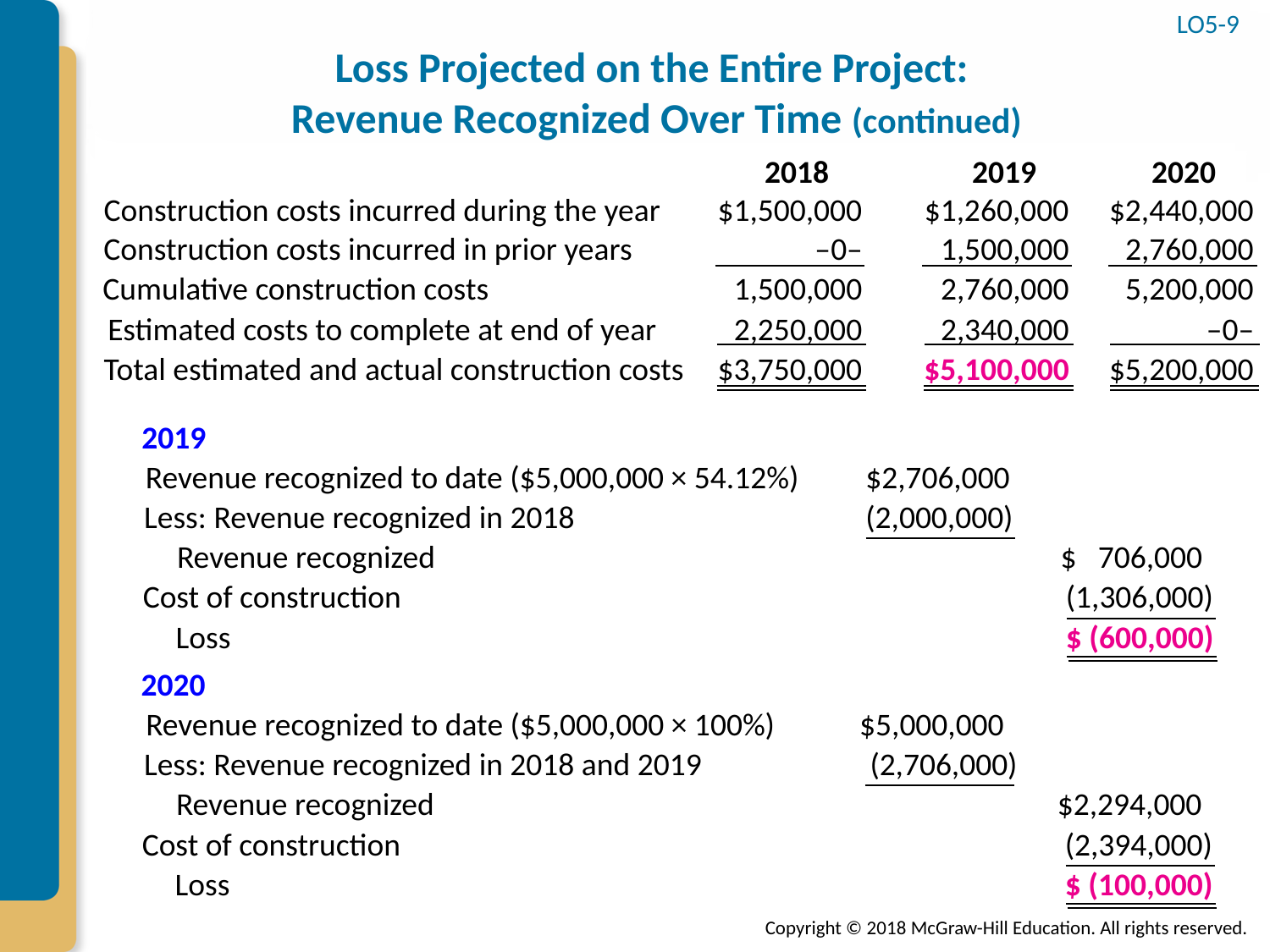

LO5-9
# Loss Projected on the Entire Project: Revenue Recognized Over Time (continued)
2018
2019
2020
Construction costs incurred during the year
$1,500,000
$1,260,000
$2,440,000
Construction costs incurred in prior years
–0–
1,500,000
2,760,000
Cumulative construction costs
1,500,000
2,760,000
5,200,000
Estimated costs to complete at end of year
2,250,000
2,340,000
–0–
Total estimated and actual construction costs
$3,750,000
$5,100,000
$5,200,000
2019
Revenue recognized to date ($5,000,000 × 54.12%)
$2,706,000
Less: Revenue recognized in 2018
(2,000,000)
Revenue recognized
$   706,000
Cost of construction
(1,306,000)
Loss
$ (600,000)
2020
Revenue recognized to date ($5,000,000 × 100%)
$5,000,000
Less: Revenue recognized in 2018 and 2019
(2,706,000)
Revenue recognized
$2,294,000
Cost of construction
(2,394,000)
Loss
$ (100,000)